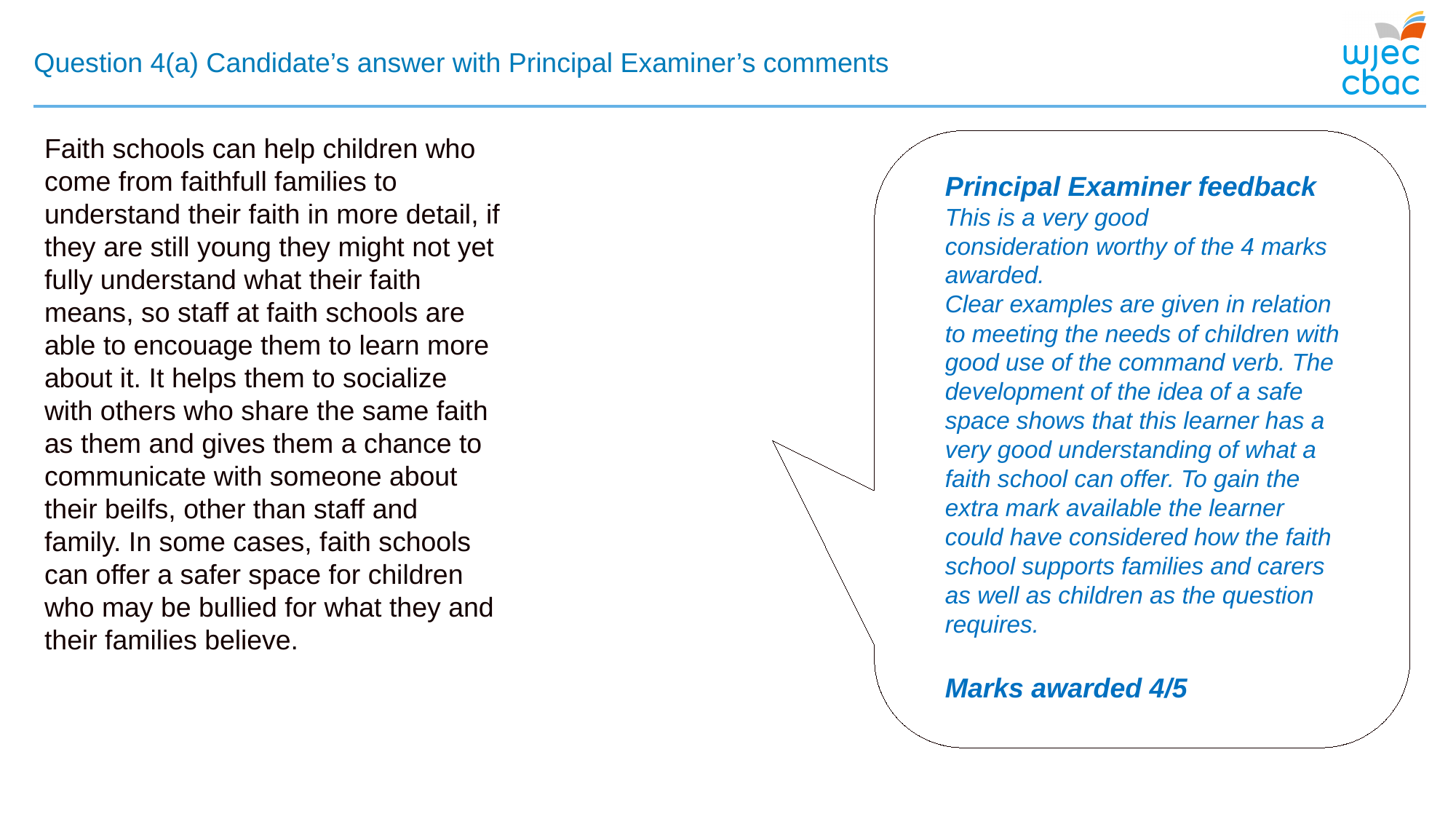

# Question 4(a) Candidate’s answer with Principal Examiner’s comments
Faith schools can help children who come from faithfull families to understand their faith in more detail, if they are still young they might not yet fully understand what their faith means, so staff at faith schools are able to encouage them to learn more about it. It helps them to socialize with others who share the same faith as them and gives them a chance to communicate with someone about their beilfs, other than staff and family. In some cases, faith schools can offer a safer space for children who may be bullied for what they and their families believe.

Principal Examiner feedback
This is a very good consideration worthy of the 4 marks awarded.
Clear examples are given in relation to meeting the needs of children with good use of the command verb. The development of the idea of a safe space shows that this learner has a very good understanding of what a faith school can offer. To gain the extra mark available the learner could have considered how the faith school supports families and carers as well as children as the question requires.

Marks awarded 4/5